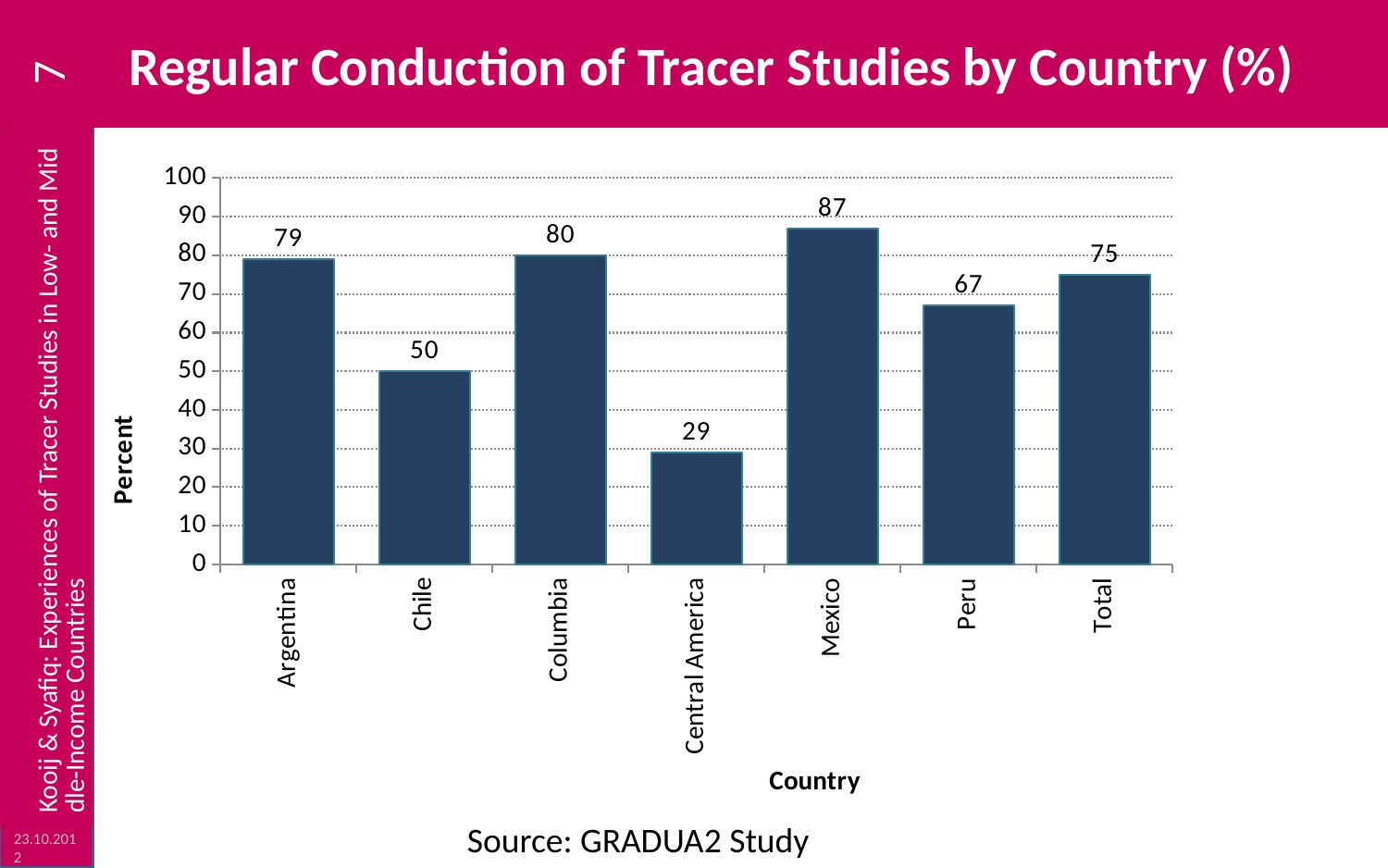

# Regular Conduction of Tracer Studies by Country (%)
7

### Chart

| Category | Yes |
|---|---|
| Argentina | 79.0 |
| Chile | 50.0 |
| Columbia | 80.0 |
| Central America | 29.0 |
| Mexico | 87.0 |
| Peru | 67.0 |
| Total | 75.0 |
Kooij & Syafiq: Experiences of Tracer Studies in Low- and Middle-Income Countries
Source: GRADUA2 Study
23.10.2012